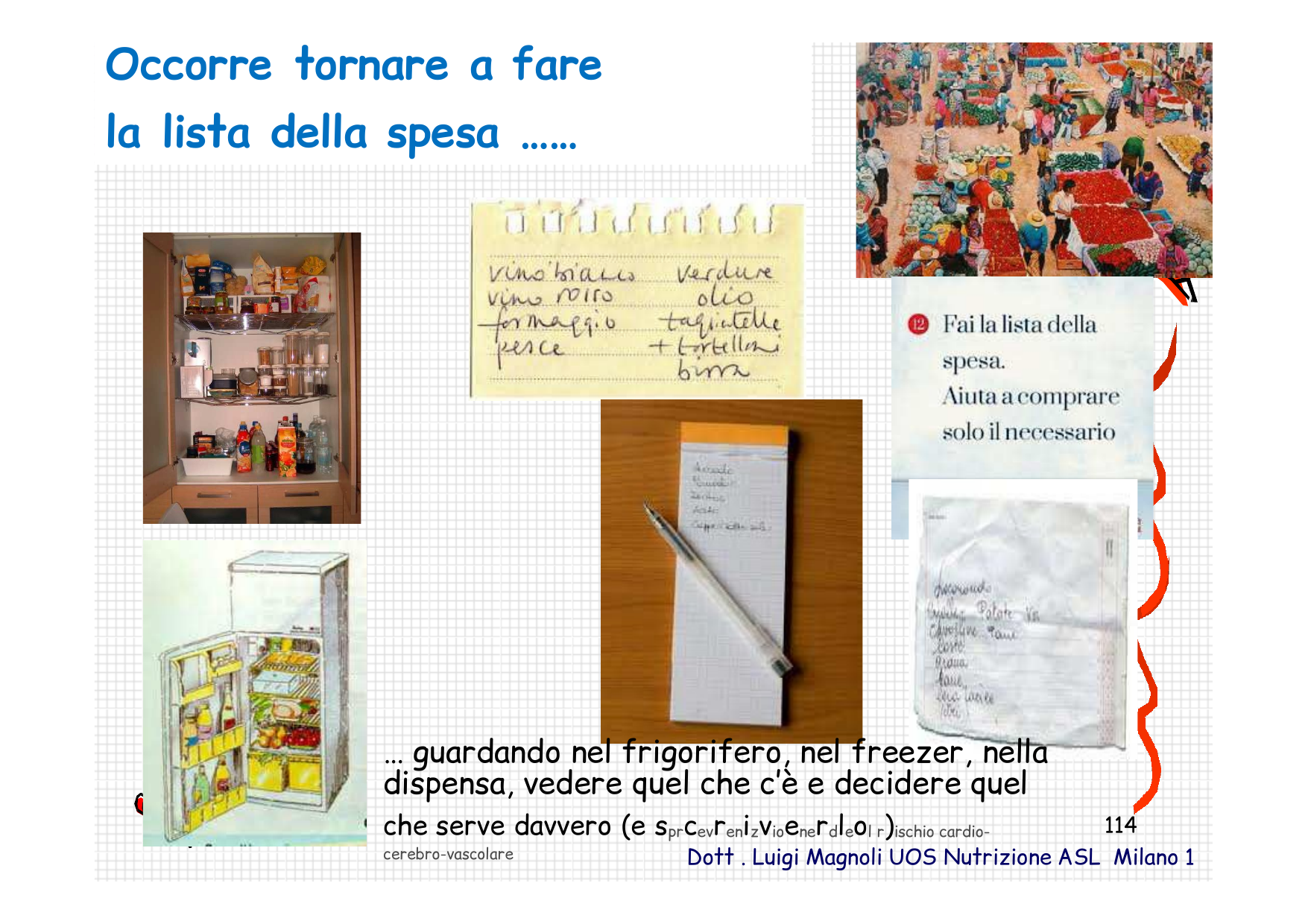

Occorre	tornare	a	fare

la	lista	della	spesa	……

Provincia Milano 1

… guardando nel frigorifero, nel freezer, nella dispensa, vedere quel che c’è e decidere quel che serve davvero (e sprcevrenizvioenerdleol r)ischio cardio-cerebro-vascolare

114

Dott . Luigi Magnoli UOS Nutrizione ASL  Milano 1